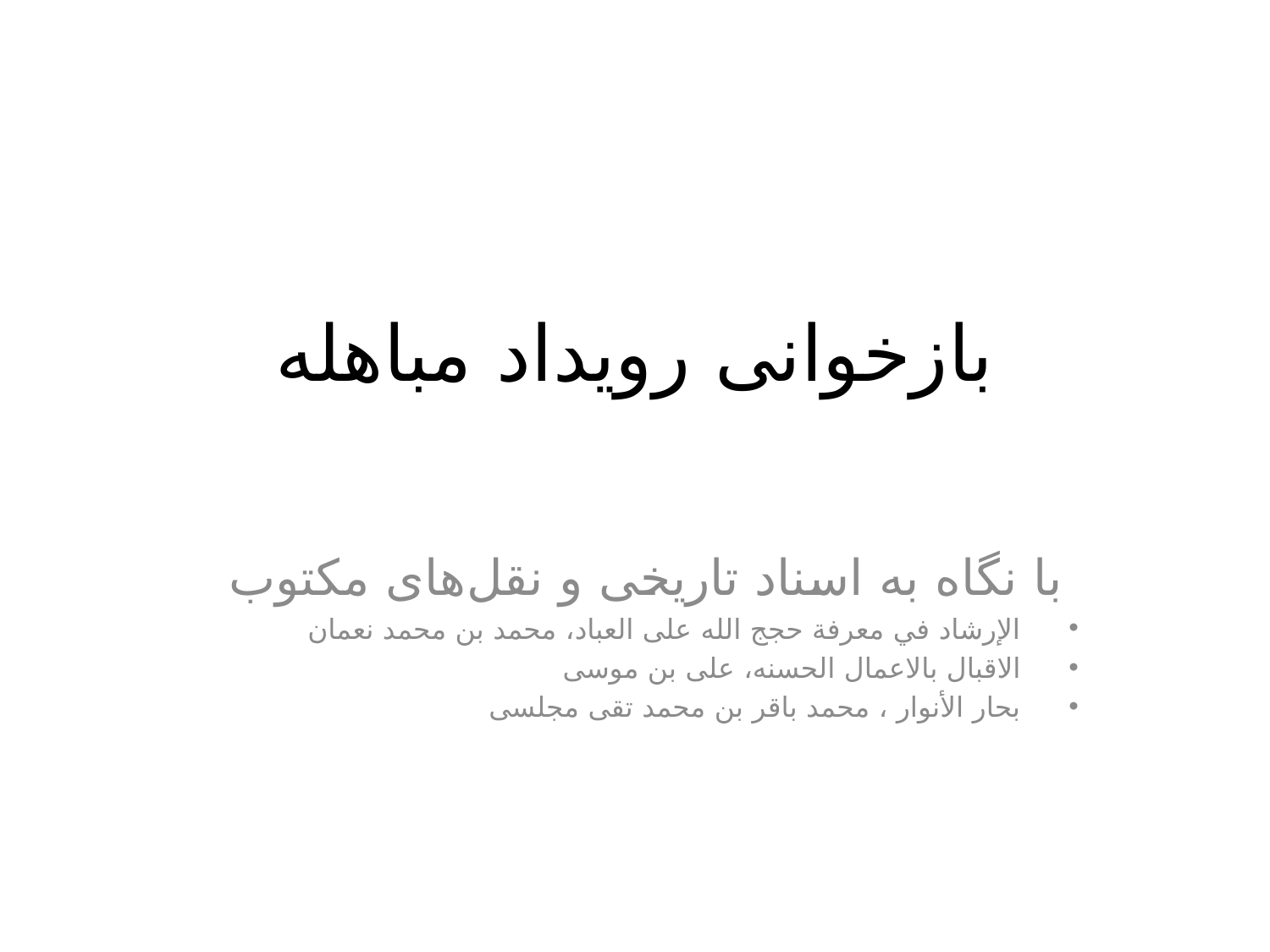

# بازخوانی رویداد مباهله
با نگاه به اسناد تاریخی و نقل‌های مکتوب
الإرشاد في معرفة حجج الله على العباد، محمد بن محمد نعمان
الاقبال بالاعمال الحسنه، على بن موسى‏
بحار الأنوار ، محمد باقر بن محمد تقى‏ مجلسى